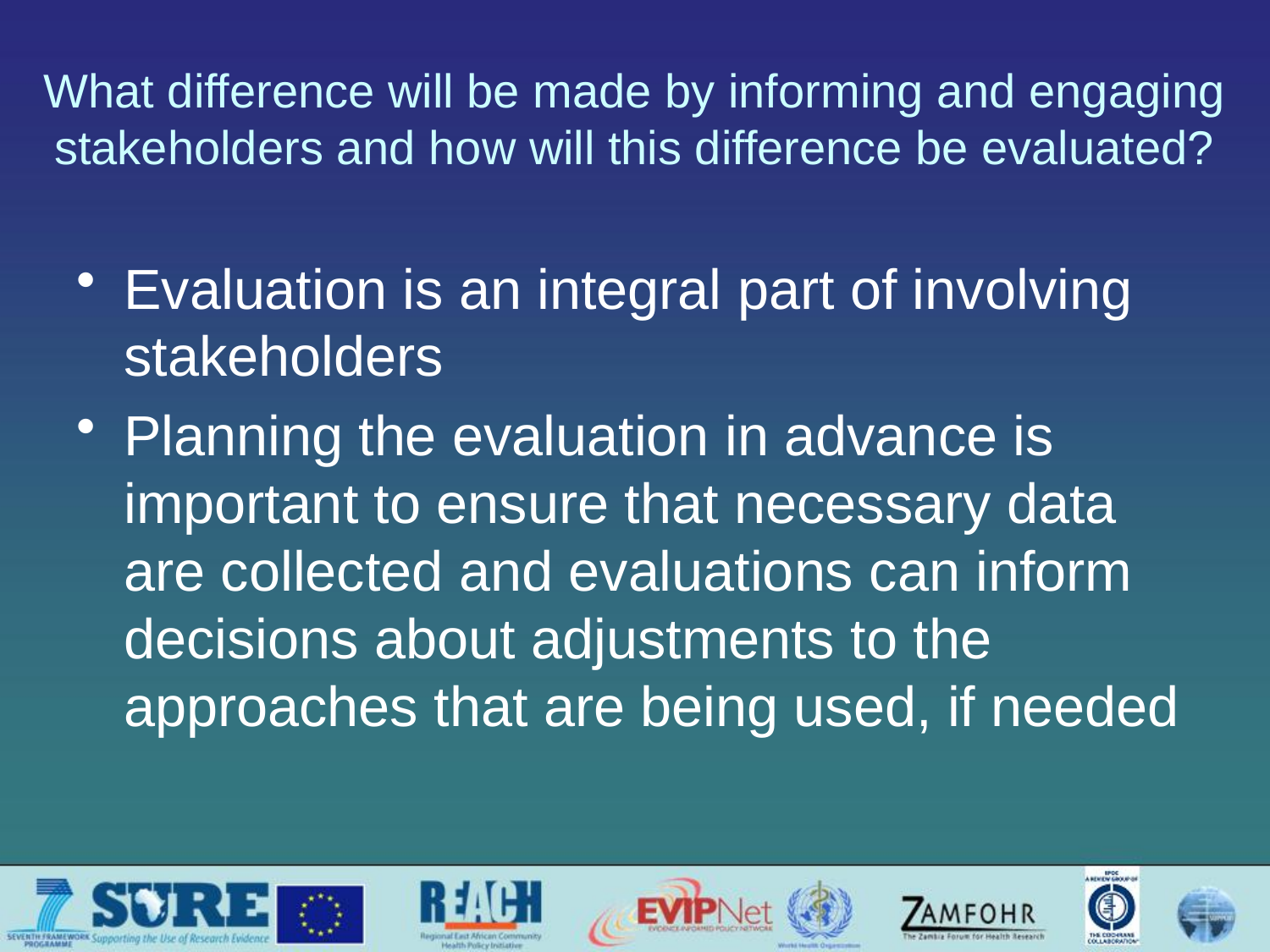

# What difference will be made by informing and engaging stakeholders and how will this difference be evaluated?
Evaluation is an integral part of involving stakeholders
Planning the evaluation in advance is important to ensure that necessary data are collected and evaluations can inform decisions about adjustments to the approaches that are being used, if needed